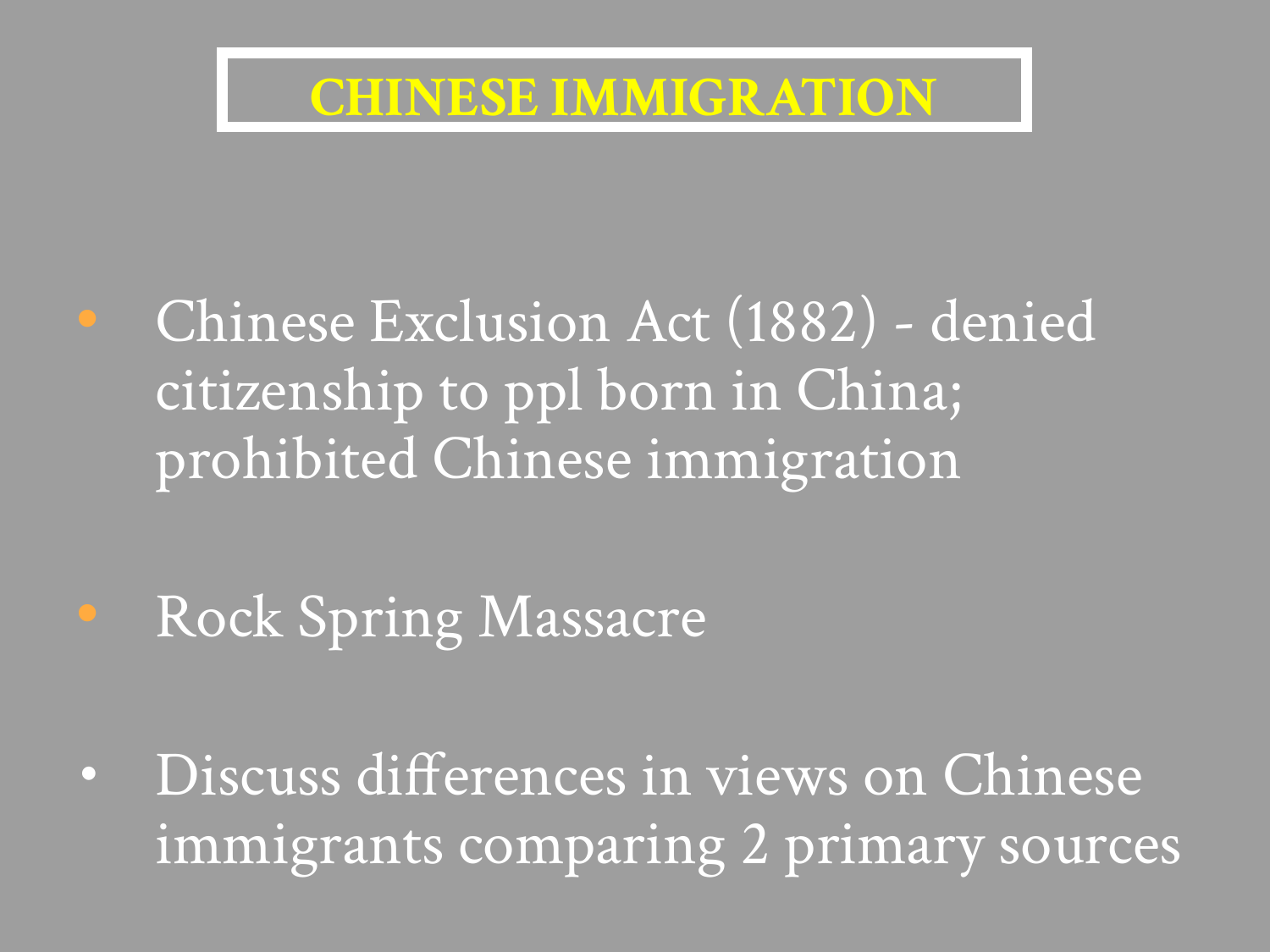

# CHINESE IMMIGRATION
Chinese Exclusion Act (1882) - denied citizenship to ppl born in China; prohibited Chinese immigration

Rock Spring Massacre

Discuss differences in views on Chinese immigrants comparing 2 primary sources

Discus